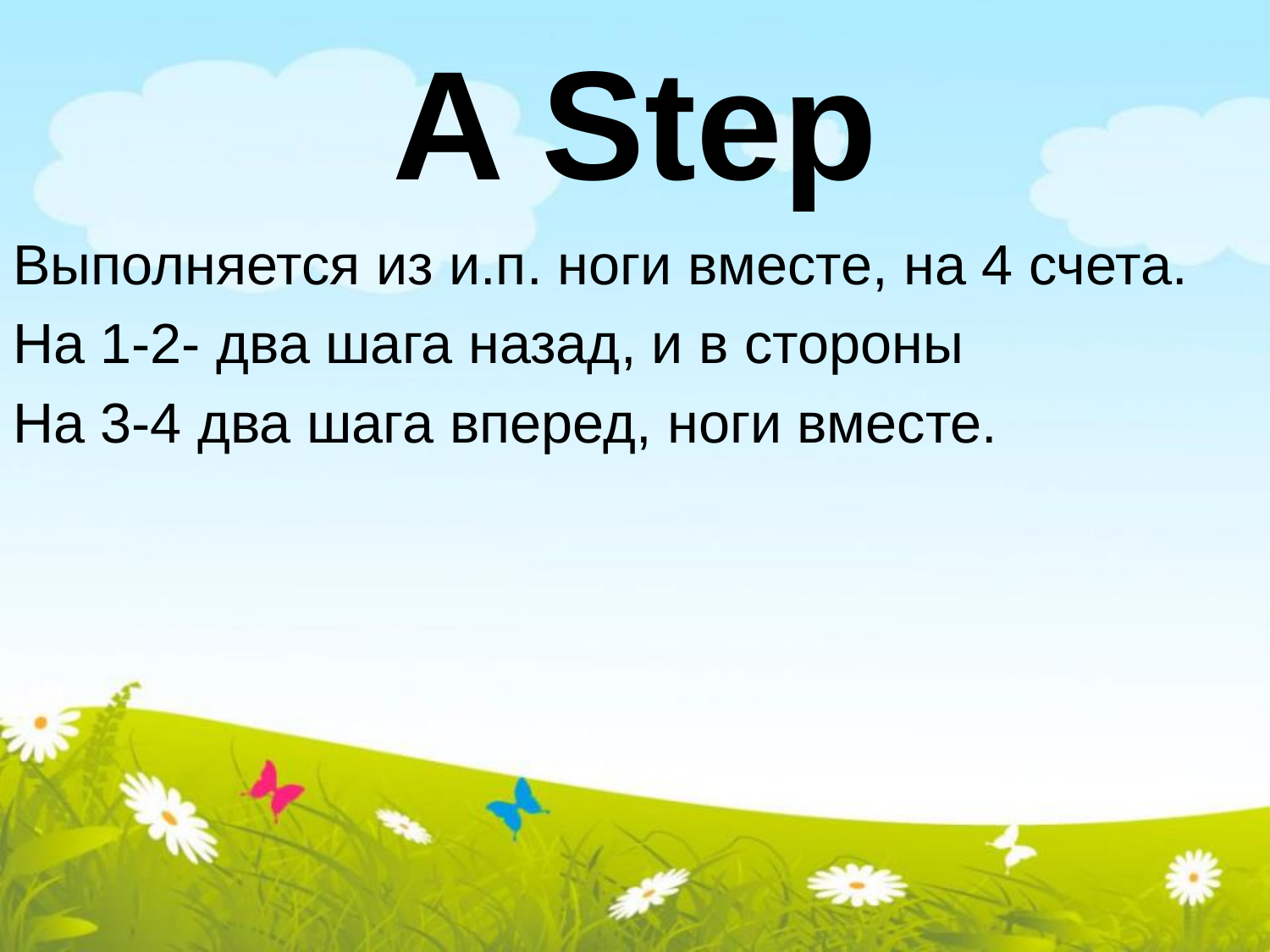

# A Step
Выполняется из и.п. ноги вместе, на 4 счета.
На 1-2- два шага назад, и в стороны
На 3-4 два шага вперед, ноги вместе.